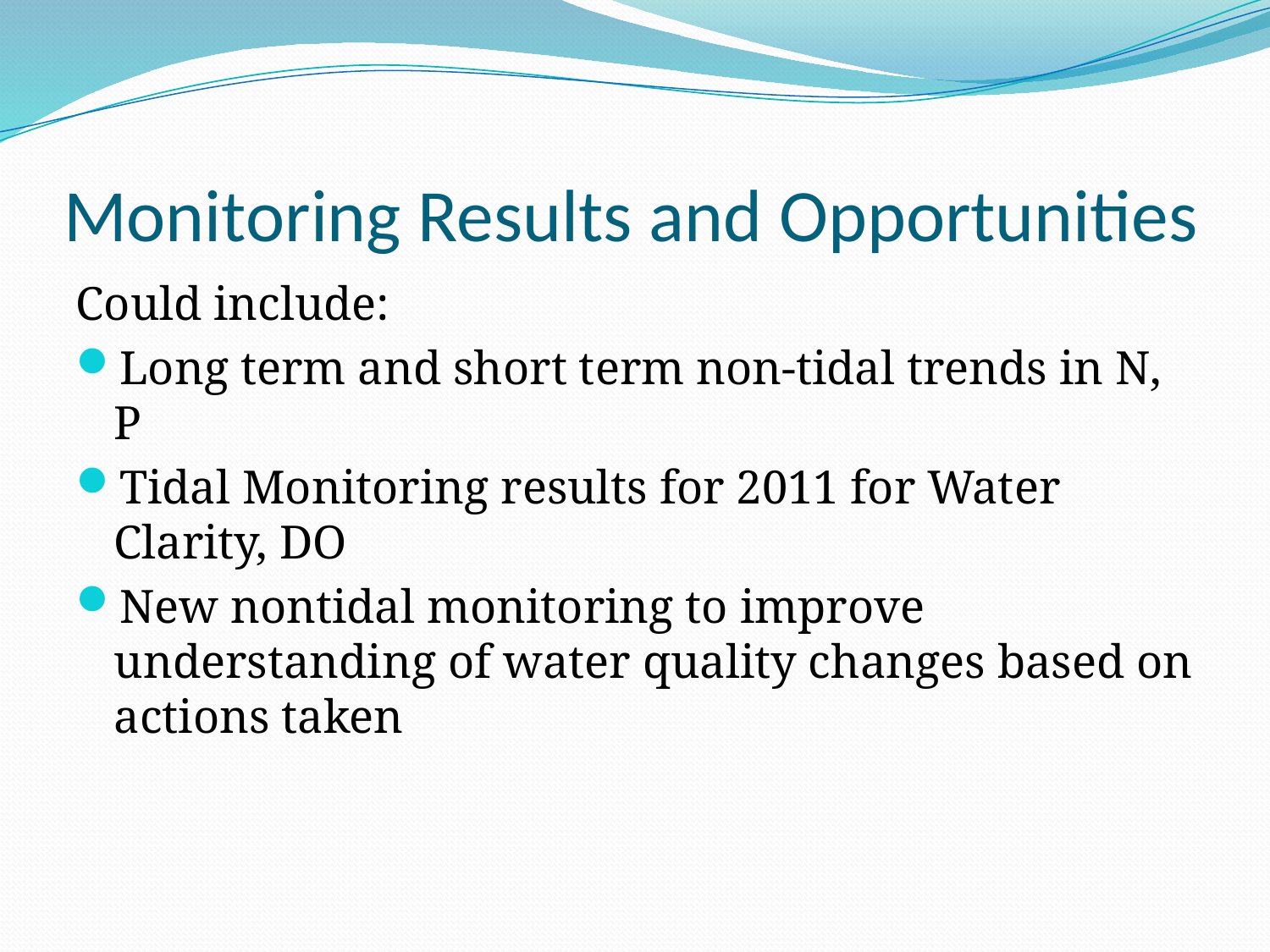

# Monitoring Results and Opportunities
Could include:
Long term and short term non-tidal trends in N, P
Tidal Monitoring results for 2011 for Water Clarity, DO
New nontidal monitoring to improve understanding of water quality changes based on actions taken